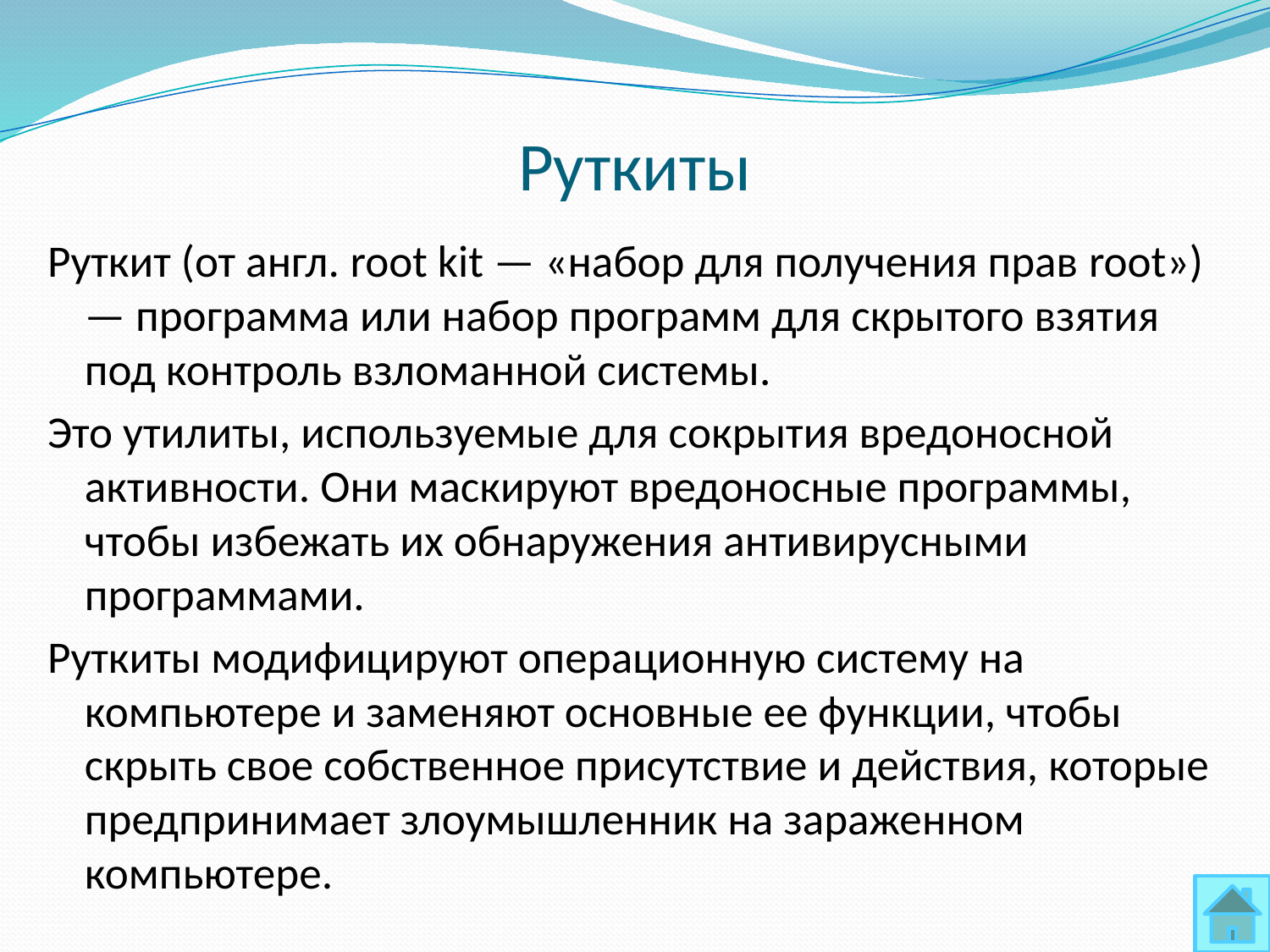

Руткиты
Руткит (от англ. root kit — «набор для получения прав root») — программа или набор программ для скрытого взятия под контроль взломанной системы.
Это утилиты, используемые для сокрытия вредоносной активности. Они маскируют вредоносные программы, чтобы избежать их обнаружения антивирусными программами.
Руткиты модифицируют операционную систему на компьютере и заменяют основные ее функции, чтобы скрыть свое собственное присутствие и действия, которые предпринимает злоумышленник на зараженном компьютере.